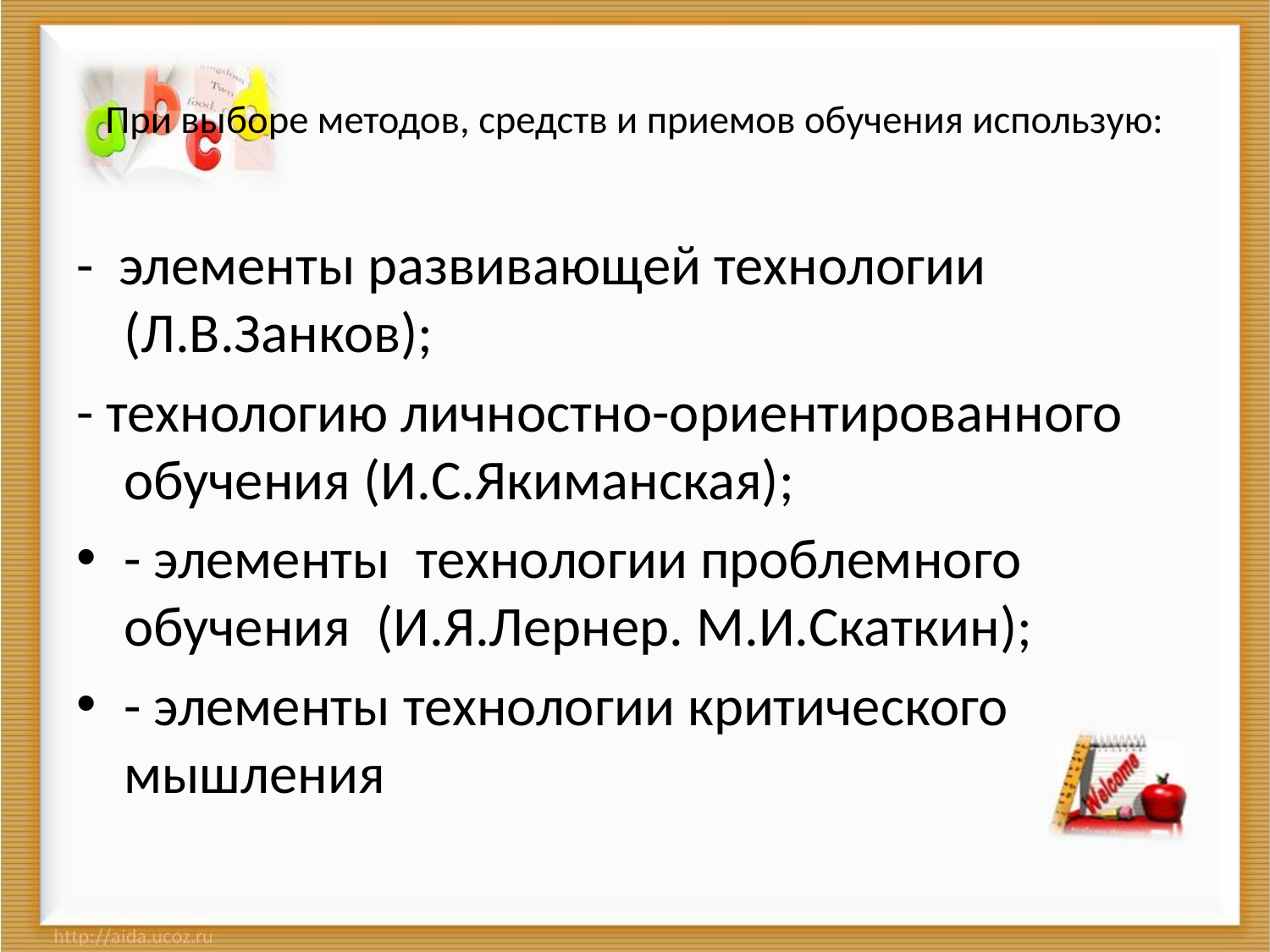

# При выборе методов, средств и приемов обучения использую:
-  элементы развивающей технологии (Л.В.Занков);
- технологию личностно-ориентированного обучения (И.С.Якиманская);
- элементы  технологии проблемного обучения  (И.Я.Лернер. М.И.Скаткин);
- элементы технологии критического мышления